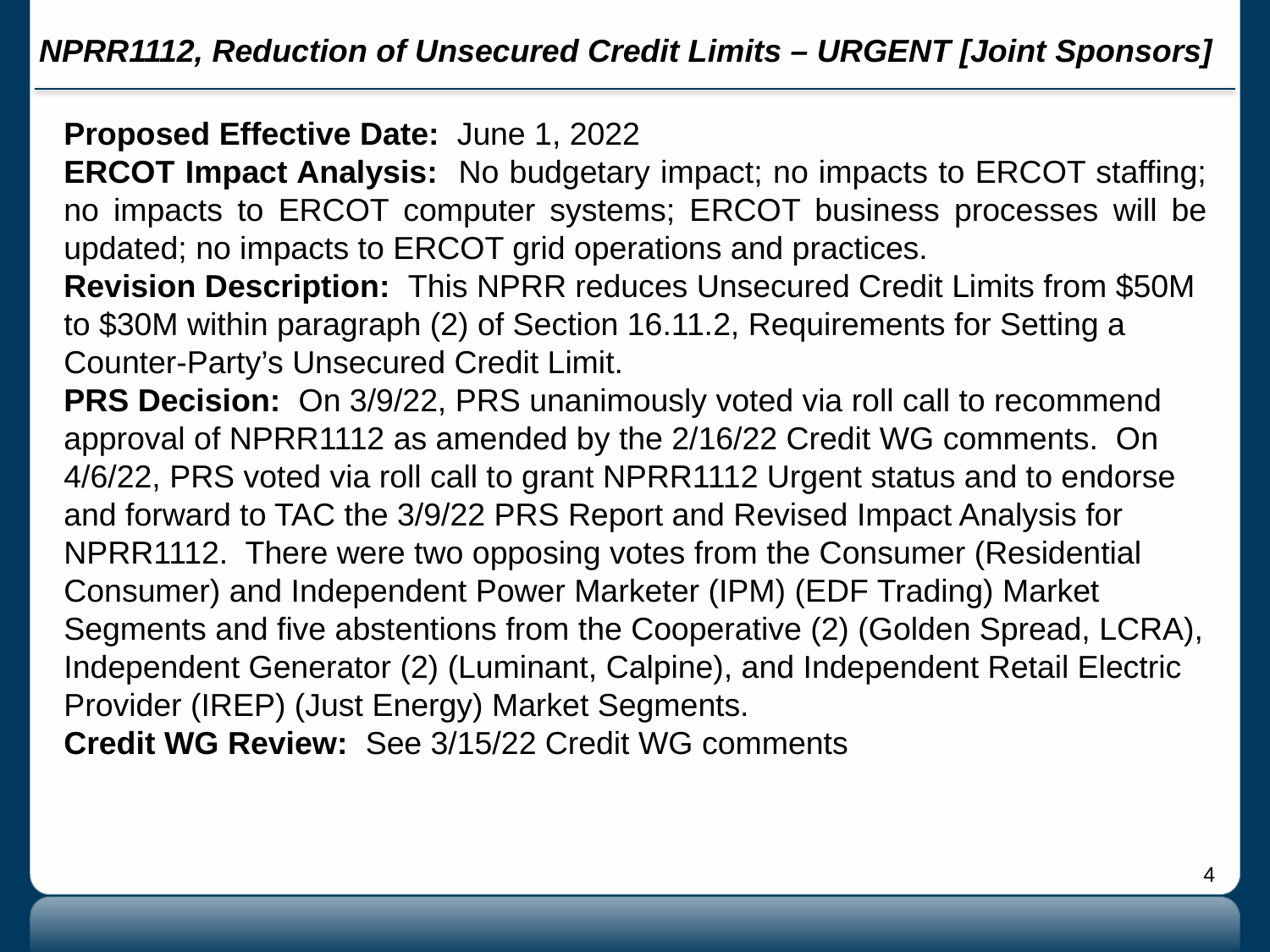

# NPRR1112, Reduction of Unsecured Credit Limits – URGENT [Joint Sponsors]
Proposed Effective Date:  June 1, 2022
ERCOT Impact Analysis:  No budgetary impact; no impacts to ERCOT staffing; no impacts to ERCOT computer systems; ERCOT business processes will be updated; no impacts to ERCOT grid operations and practices.
Revision Description:  This NPRR reduces Unsecured Credit Limits from $50M to $30M within paragraph (2) of Section 16.11.2, Requirements for Setting a Counter-Party’s Unsecured Credit Limit.
PRS Decision:  On 3/9/22, PRS unanimously voted via roll call to recommend approval of NPRR1112 as amended by the 2/16/22 Credit WG comments.  On 4/6/22, PRS voted via roll call to grant NPRR1112 Urgent status and to endorse and forward to TAC the 3/9/22 PRS Report and Revised Impact Analysis for NPRR1112.  There were two opposing votes from the Consumer (Residential Consumer) and Independent Power Marketer (IPM) (EDF Trading) Market Segments and five abstentions from the Cooperative (2) (Golden Spread, LCRA), Independent Generator (2) (Luminant, Calpine), and Independent Retail Electric Provider (IREP) (Just Energy) Market Segments.
Credit WG Review:  See 3/15/22 Credit WG comments